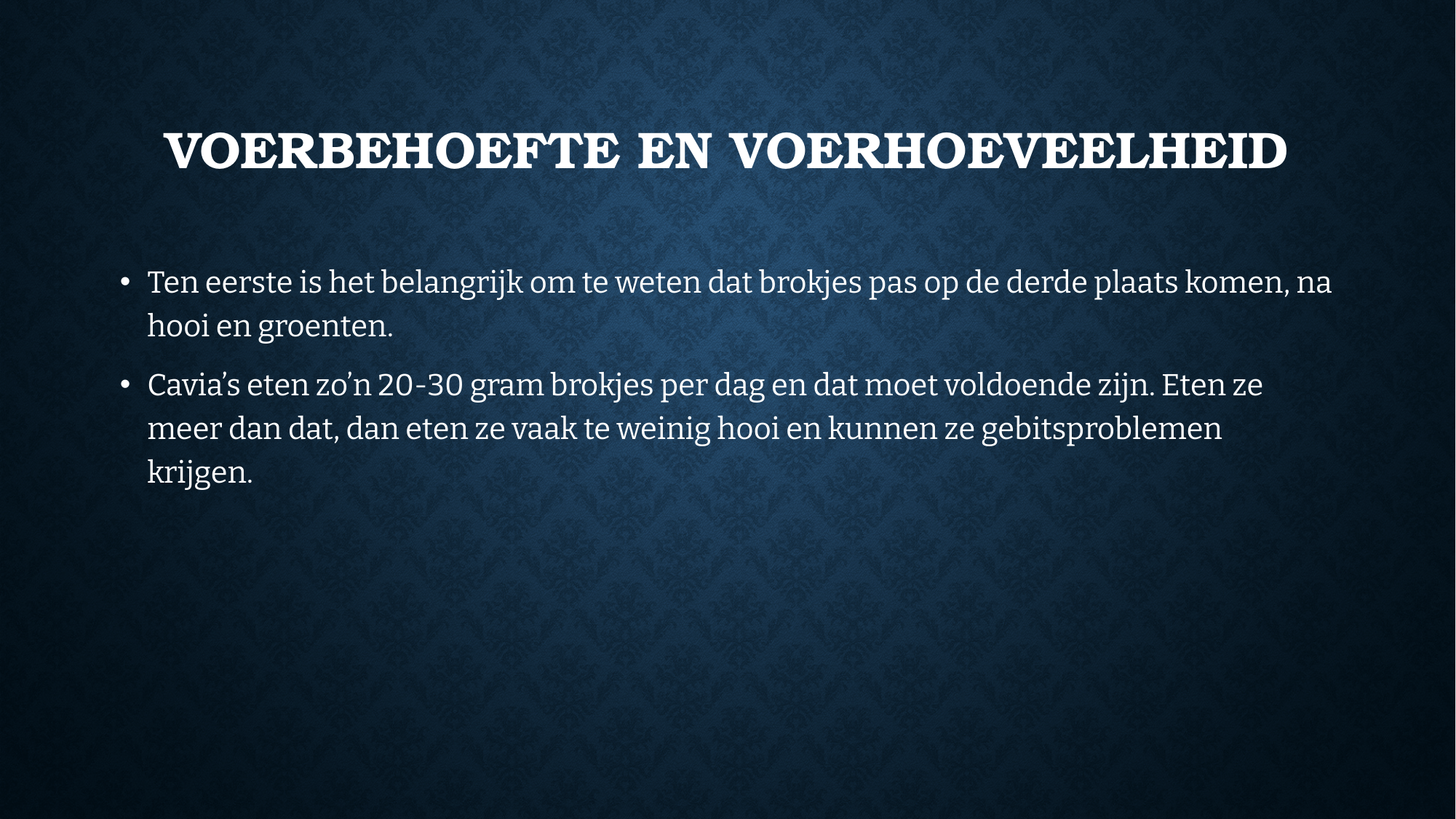

# Voerbehoefte en voerhoeveelheid
Ten eerste is het belangrijk om te weten dat brokjes pas op de derde plaats komen, na hooi en groenten.
Cavia’s eten zo’n 20-30 gram brokjes per dag en dat moet voldoende zijn. Eten ze meer dan dat, dan eten ze vaak te weinig hooi en kunnen ze gebitsproblemen krijgen.